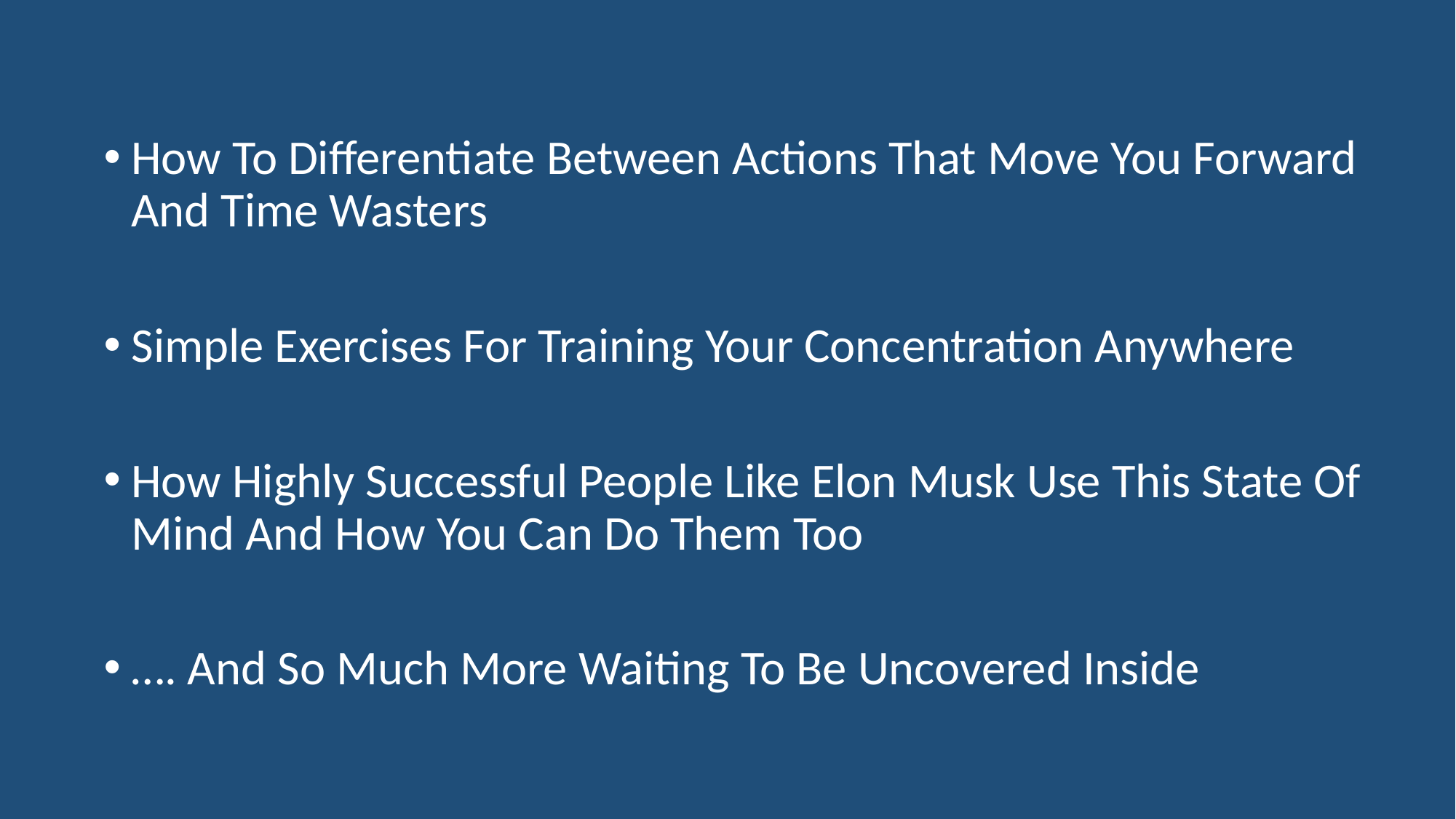

How To Differentiate Between Actions That Move You Forward And Time Wasters

Simple Exercises For Training Your Concentration Anywhere

How Highly Successful People Like Elon Musk Use This State Of Mind And How You Can Do Them Too

…. And So Much More Waiting To Be Uncovered Inside